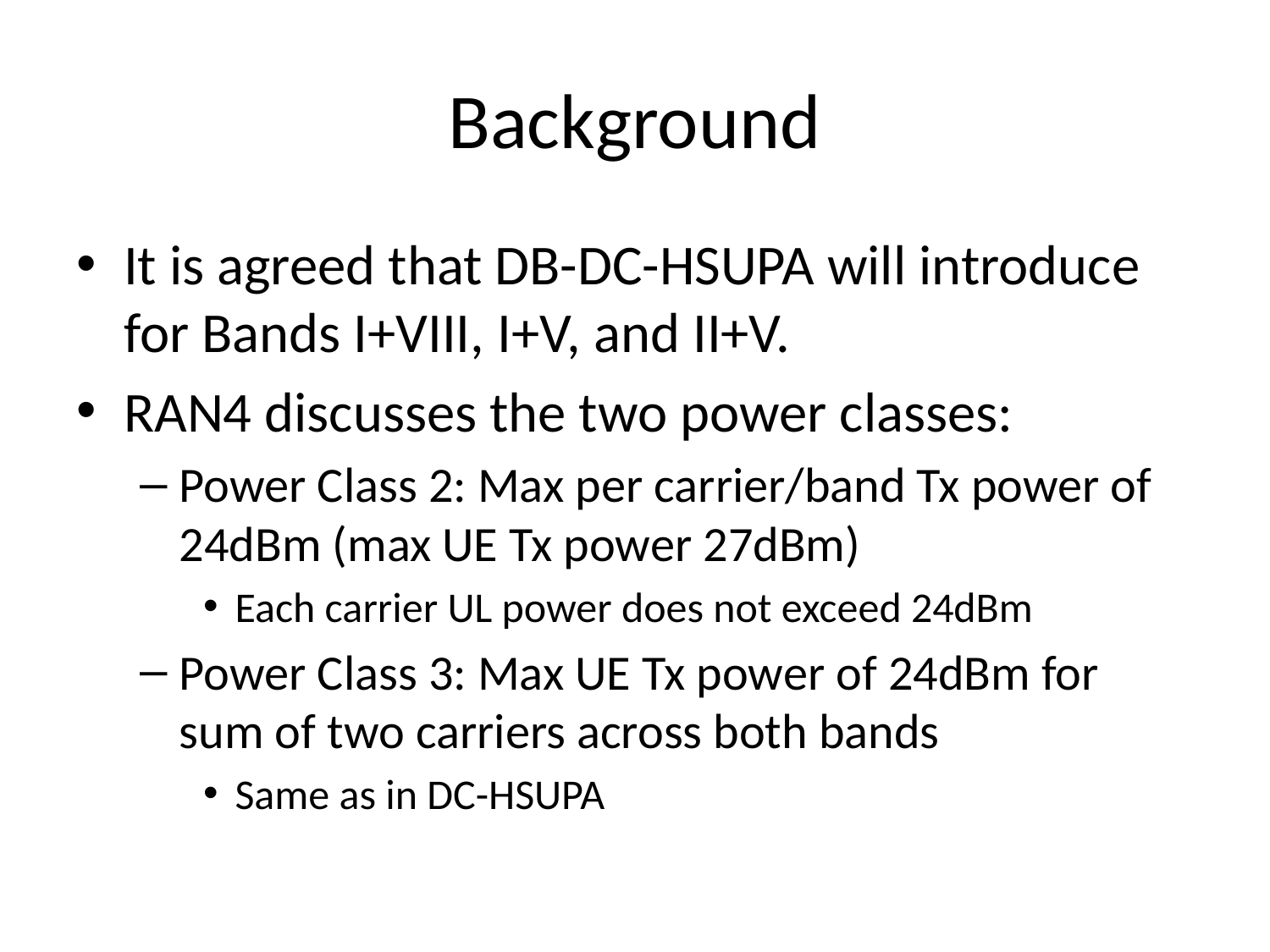

# Background
It is agreed that DB-DC-HSUPA will introduce for Bands I+VIII, I+V, and II+V.
RAN4 discusses the two power classes:
Power Class 2: Max per carrier/band Tx power of 24dBm (max UE Tx power 27dBm)
Each carrier UL power does not exceed 24dBm
Power Class 3: Max UE Tx power of 24dBm for sum of two carriers across both bands
Same as in DC-HSUPA